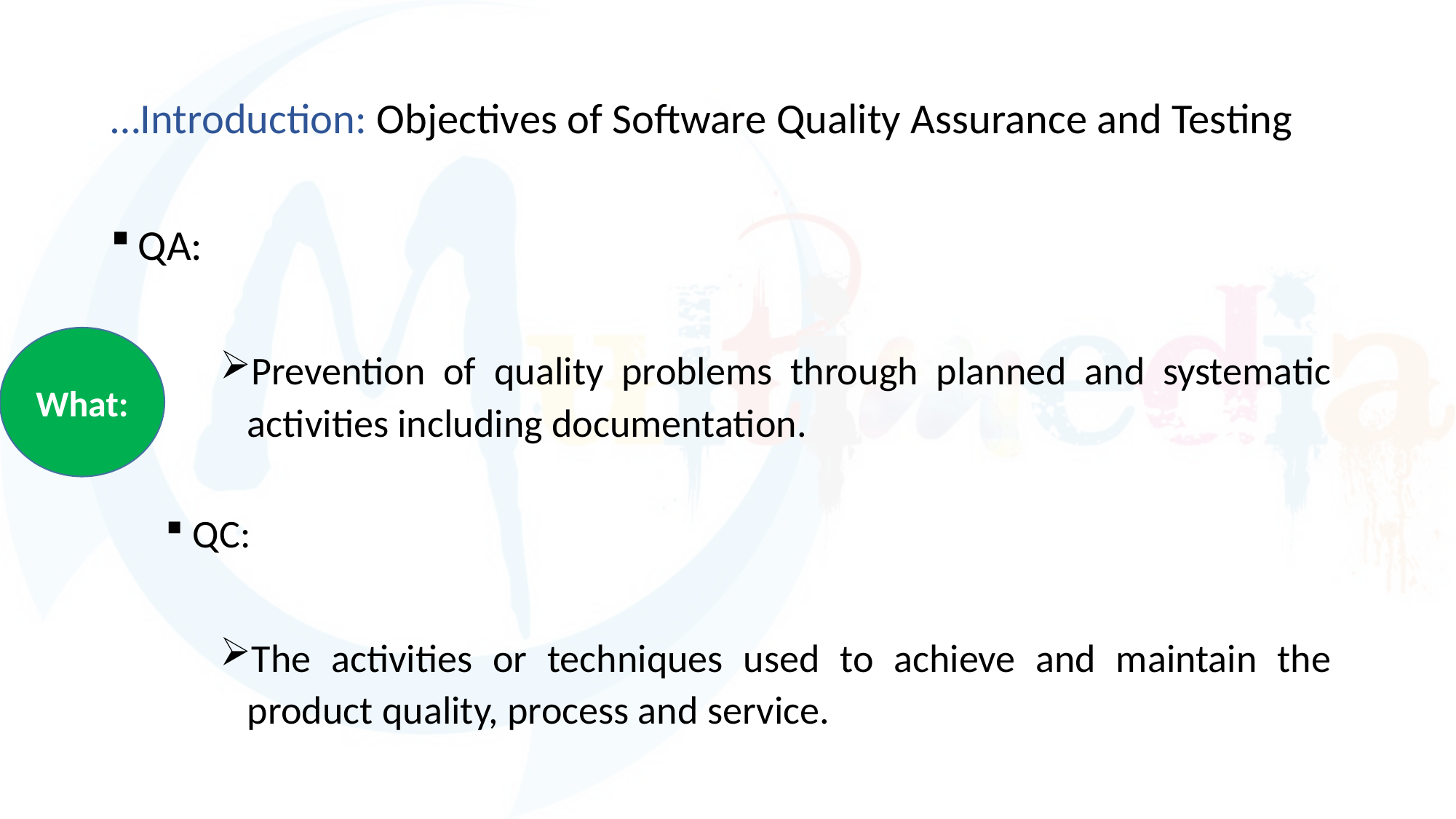

# …Introduction: Objectives of Software Quality Assurance and Testing
QA:

Prevention of quality problems through planned and systematic activities including documentation.

QC:

The activities or techniques used to achieve and maintain the product quality, process and service.
What: